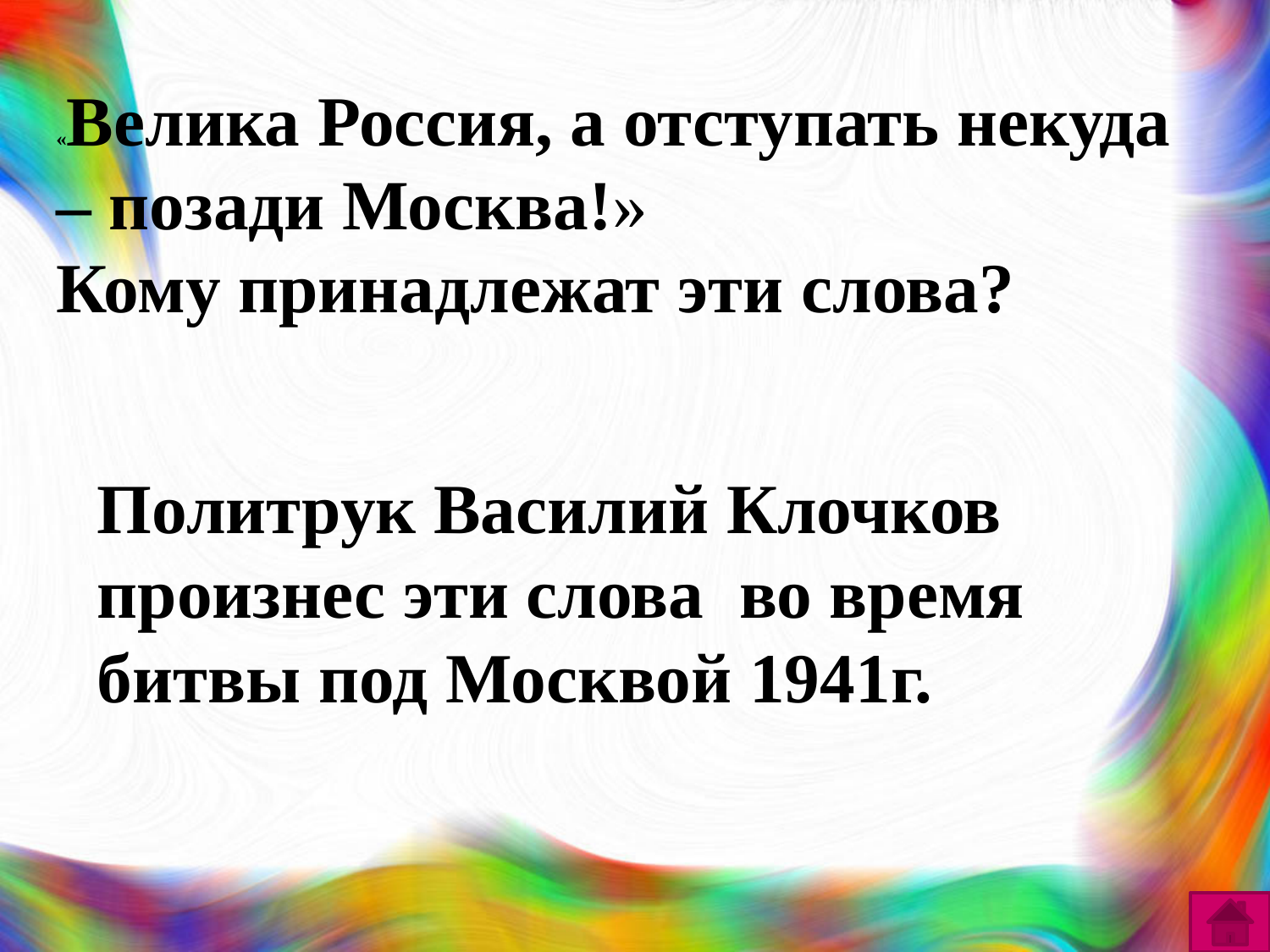

| «Велика Россия, а отступать некуда – позади Москва!» Кому принадлежат эти слова? |
| --- |
Политрук Василий Клочков произнес эти слова  во время  битвы под Москвой 1941г.